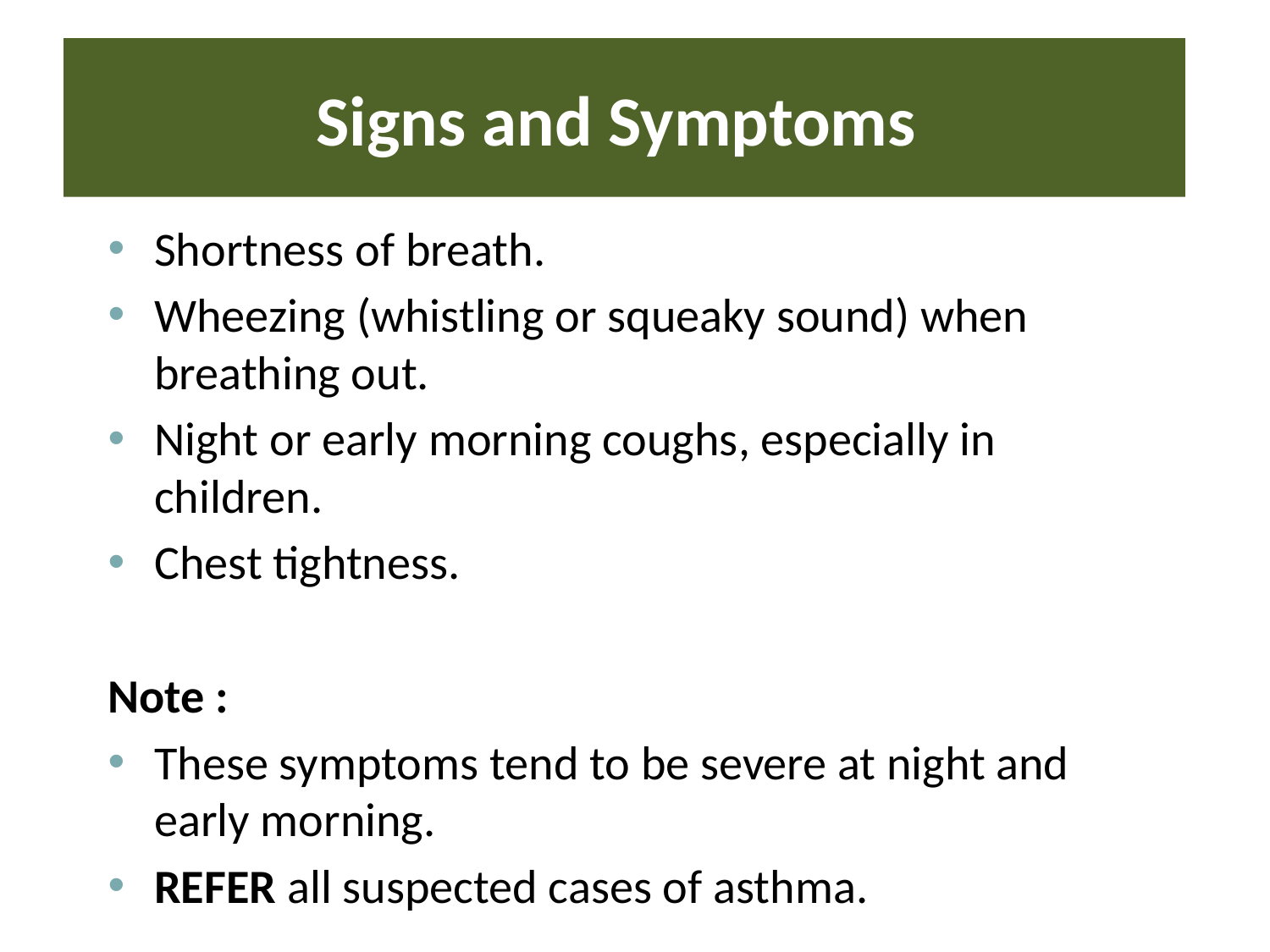

# Signs and Symptoms
Shortness of breath.
Wheezing (whistling or squeaky sound) when breathing out.
Night or early morning coughs, especially in children.
Chest tightness.

Note :
These symptoms tend to be severe at night and early morning.
REFER all suspected cases of asthma.